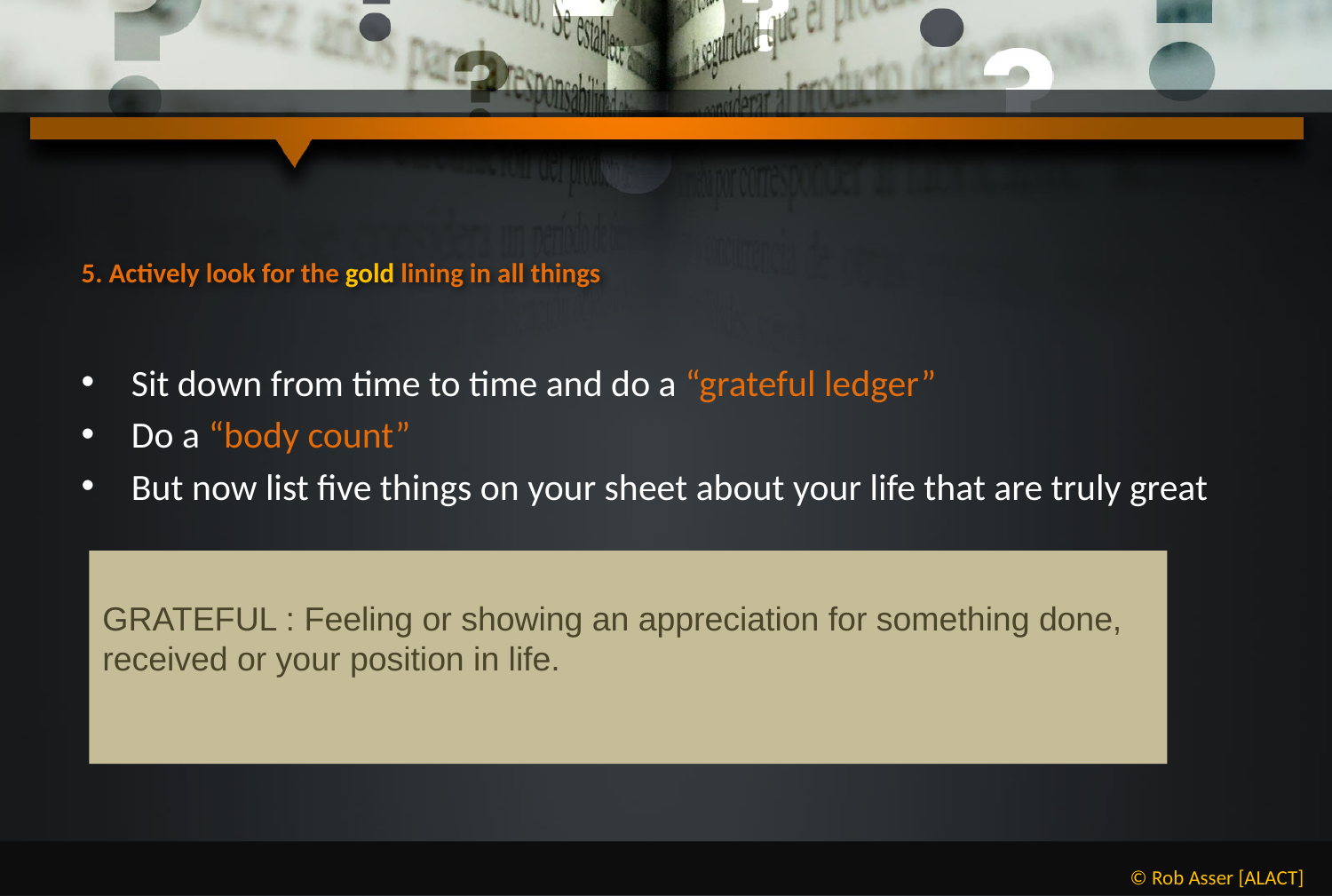

# 5. Actively look for the gold lining in all things

Sit down from time to time and do a “grateful ledger”
Do a “body count”
But now list five things on your sheet about your life that are truly great

GRATEFUL : Feeling or showing an appreciation for something done, received or your position in life.

© Rob Asser [ALACT]